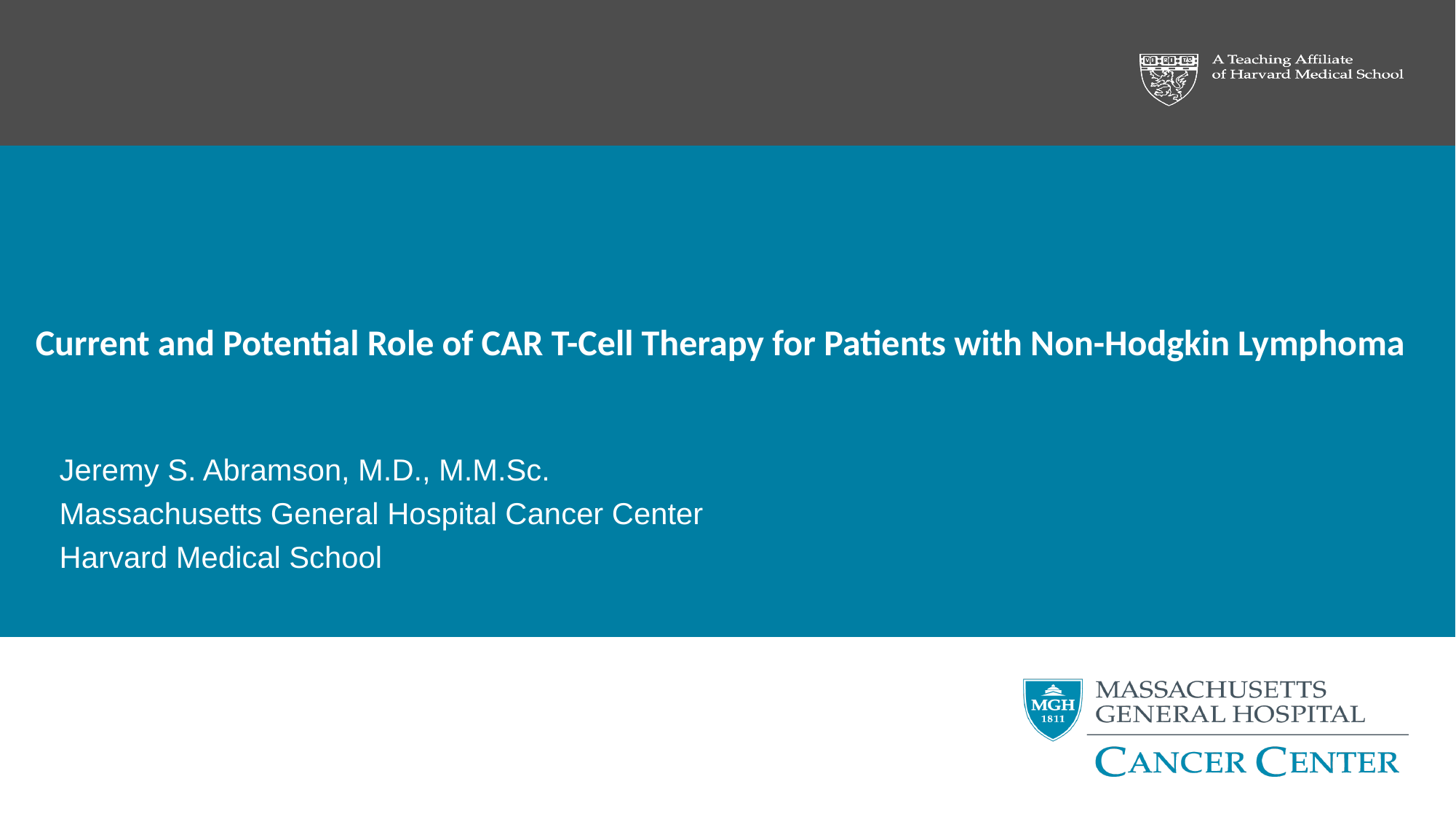

# Current and Potential Role of CAR T-Cell Therapy for Patients with Non-Hodgkin Lymphoma
Jeremy S. Abramson, M.D., M.M.Sc.
Massachusetts General Hospital Cancer Center
Harvard Medical School